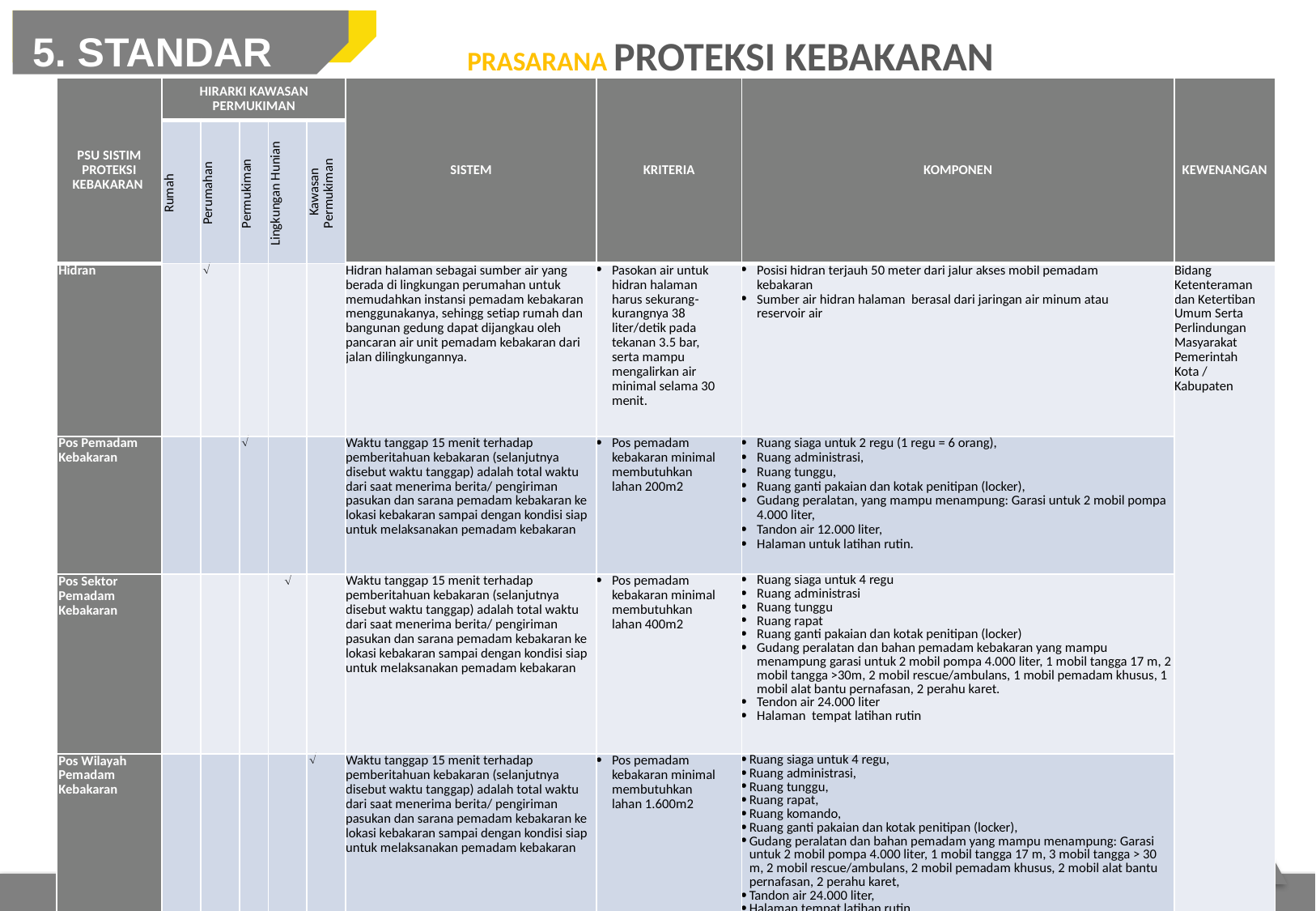

5. STANDAR TEKNIS
PRASARANA PROTEKSI KEBAKARAN
| PSU SISTIM PROTEKSI KEBAKARAN | HIRARKI KAWASAN PERMUKIMAN |  |  |  |  | SISTEM | KRITERIA | KOMPONEN | KEWENANGAN |
| --- | --- | --- | --- | --- | --- | --- | --- | --- | --- |
|  | Rumah | Perumahan | Permukiman | Lingkungan Hunian | Kawasan Permukiman |  |  |  |  |
| Hidran |  | √ |  |  |  | Hidran halaman sebagai sumber air yang berada di lingkungan perumahan untuk memudahkan instansi pemadam kebakaran menggunakanya, sehingg setiap rumah dan bangunan gedung dapat dijangkau oleh pancaran air unit pemadam kebakaran dari jalan dilingkungannya. | Pasokan air untuk hidran halaman harus sekurang-kurangnya 38 liter/detik pada tekanan 3.5 bar, serta mampu mengalirkan air minimal selama 30 menit. | Posisi hidran terjauh 50 meter dari jalur akses mobil pemadam kebakaran Sumber air hidran halaman berasal dari jaringan air minum atau reservoir air | Bidang Ketenteraman dan Ketertiban Umum Serta Perlindungan Masyarakat Pemerintah Kota / Kabupaten |
| Pos Pemadam Kebakaran |  |  | √ |  |  | Waktu tanggap 15 menit terhadap pemberitahuan kebakaran (selanjutnya disebut waktu tanggap) adalah total waktu dari saat menerima berita/ pengiriman pasukan dan sarana pemadam kebakaran ke lokasi kebakaran sampai dengan kondisi siap untuk melaksanakan pemadam kebakaran | Pos pemadam kebakaran minimal membutuhkan lahan 200m2 | Ruang siaga untuk 2 regu (1 regu = 6 orang), Ruang administrasi, Ruang tunggu, Ruang ganti pakaian dan kotak penitipan (locker), Gudang peralatan, yang mampu menampung: Garasi untuk 2 mobil pompa 4.000 liter, Tandon air 12.000 liter, Halaman untuk latihan rutin. |  |
| Pos Sektor Pemadam Kebakaran |  |  |  | √ |  | Waktu tanggap 15 menit terhadap pemberitahuan kebakaran (selanjutnya disebut waktu tanggap) adalah total waktu dari saat menerima berita/ pengiriman pasukan dan sarana pemadam kebakaran ke lokasi kebakaran sampai dengan kondisi siap untuk melaksanakan pemadam kebakaran | Pos pemadam kebakaran minimal membutuhkan lahan 400m2 | Ruang siaga untuk 4 regu Ruang administrasi Ruang tunggu Ruang rapat Ruang ganti pakaian dan kotak penitipan (locker) Gudang peralatan dan bahan pemadam kebakaran yang mampu menampung garasi untuk 2 mobil pompa 4.000 liter, 1 mobil tangga 17 m, 2 mobil tangga >30m, 2 mobil rescue/ambulans, 1 mobil pemadam khusus, 1 mobil alat bantu pernafasan, 2 perahu karet. Tendon air 24.000 liter Halaman tempat latihan rutin |  |
| Pos Wilayah Pemadam Kebakaran |  |  |  |  | √ | Waktu tanggap 15 menit terhadap pemberitahuan kebakaran (selanjutnya disebut waktu tanggap) adalah total waktu dari saat menerima berita/ pengiriman pasukan dan sarana pemadam kebakaran ke lokasi kebakaran sampai dengan kondisi siap untuk melaksanakan pemadam kebakaran | Pos pemadam kebakaran minimal membutuhkan lahan 1.600m2 | Ruang siaga untuk 4 regu, Ruang administrasi, Ruang tunggu, Ruang rapat, Ruang komando, Ruang ganti pakaian dan kotak penitipan (locker), Gudang peralatan dan bahan pemadam yang mampu menampung: Garasi untuk 2 mobil pompa 4.000 liter, 1 mobil tangga 17 m, 3 mobil tangga > 30 m, 2 mobil rescue/ambulans, 2 mobil pemadam khusus, 2 mobil alat bantu pernafasan, 2 perahu karet, Tandon air 24.000 liter, Halaman tempat latihan rutin. |  |

2
1

Sumber: Permen PU Nomor 26/PRT/M/2008 Tentang Persyaratan Teknis Sistem Proteksi Kebakaran pada Bangunan Gedung dan Lingkungan